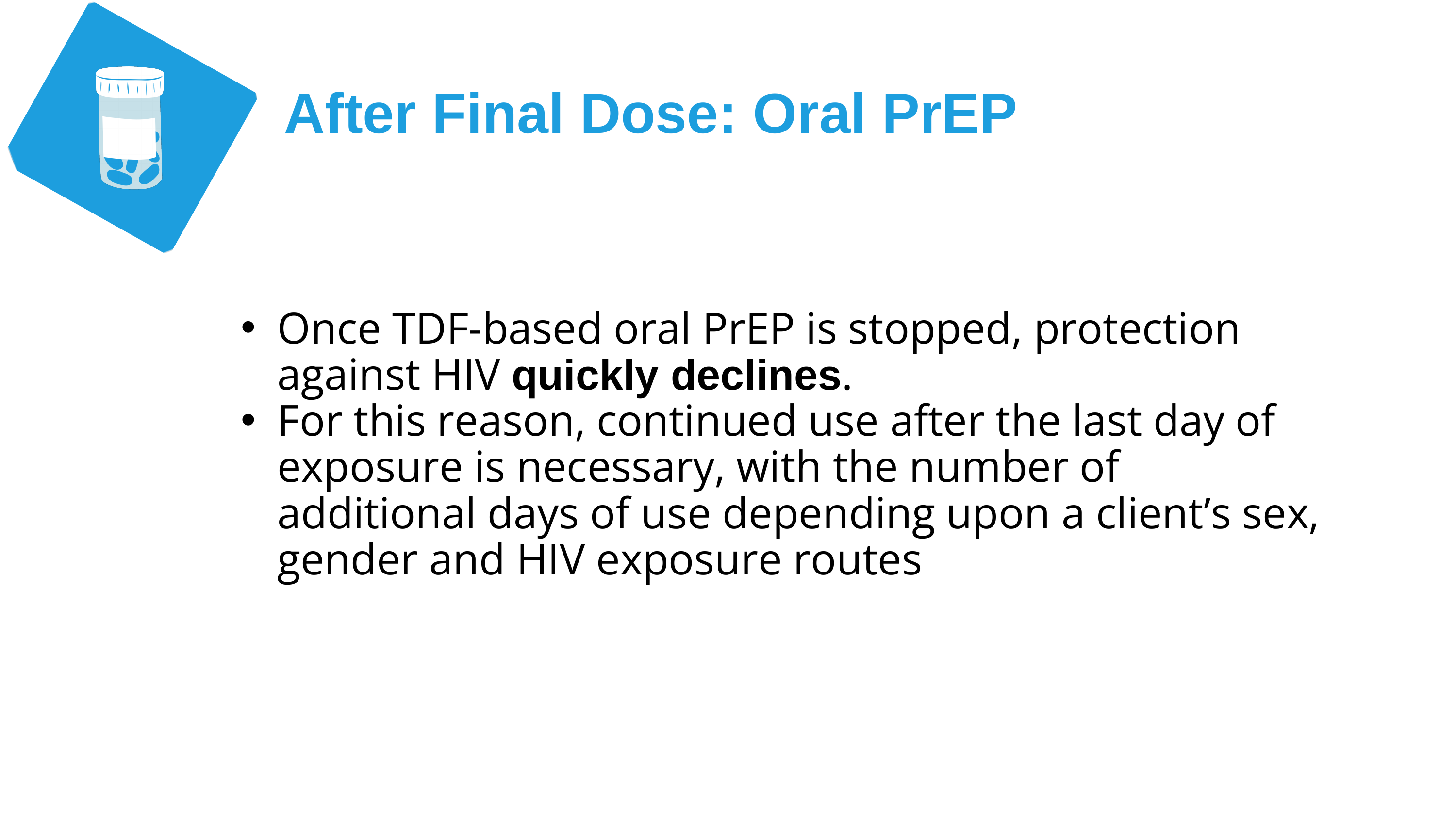

After Final Dose: Oral PrEP
Once TDF-based oral PrEP is stopped, protection against HIV quickly declines.
For this reason, continued use after the last day of exposure is necessary, with the number of additional days of use depending upon a client’s sex, gender and HIV exposure routes